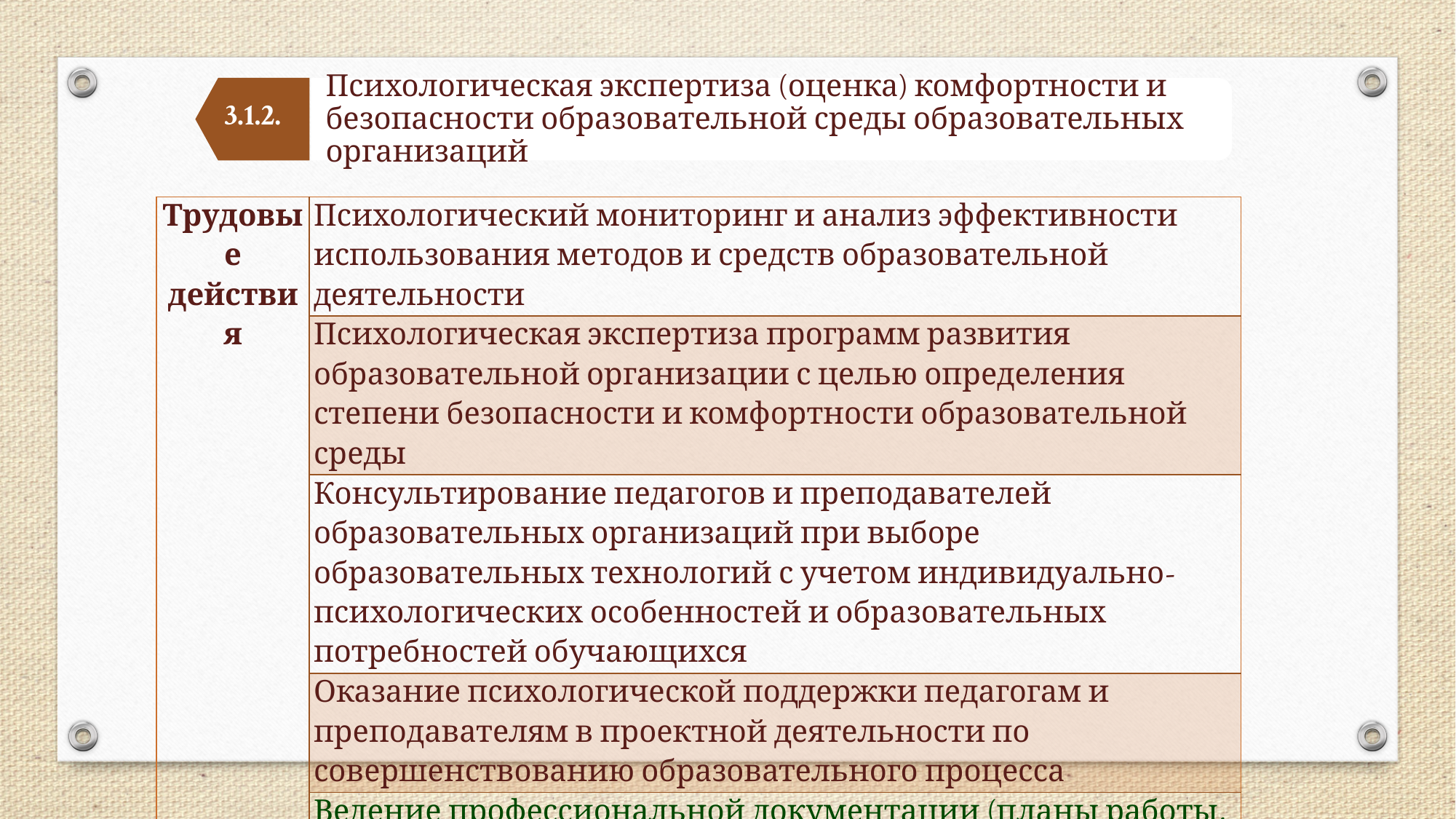

Психологическая экспертиза (оценка) комфортности и безопасности образовательной среды образовательных организаций

3.1.2.
| Трудовые действия | Психологический мониторинг и анализ эффективности использования методов и средств образовательной деятельности |
| --- | --- |
|  | Психологическая экспертиза программ развития образовательной организации с целью определения степени безопасности и комфортности образовательной среды |
|  | Консультирование педагогов и преподавателей образовательных организаций при выборе образовательных технологий с учетом индивидуально-психологических особенностей и образовательных потребностей обучающихся |
|  | Оказание психологической поддержки педагогам и преподавателям в проектной деятельности по совершенствованию образовательного процесса |
|  | Ведение профессиональной документации (планы работы, протоколы, журналы, психологические заключения и отчеты) |